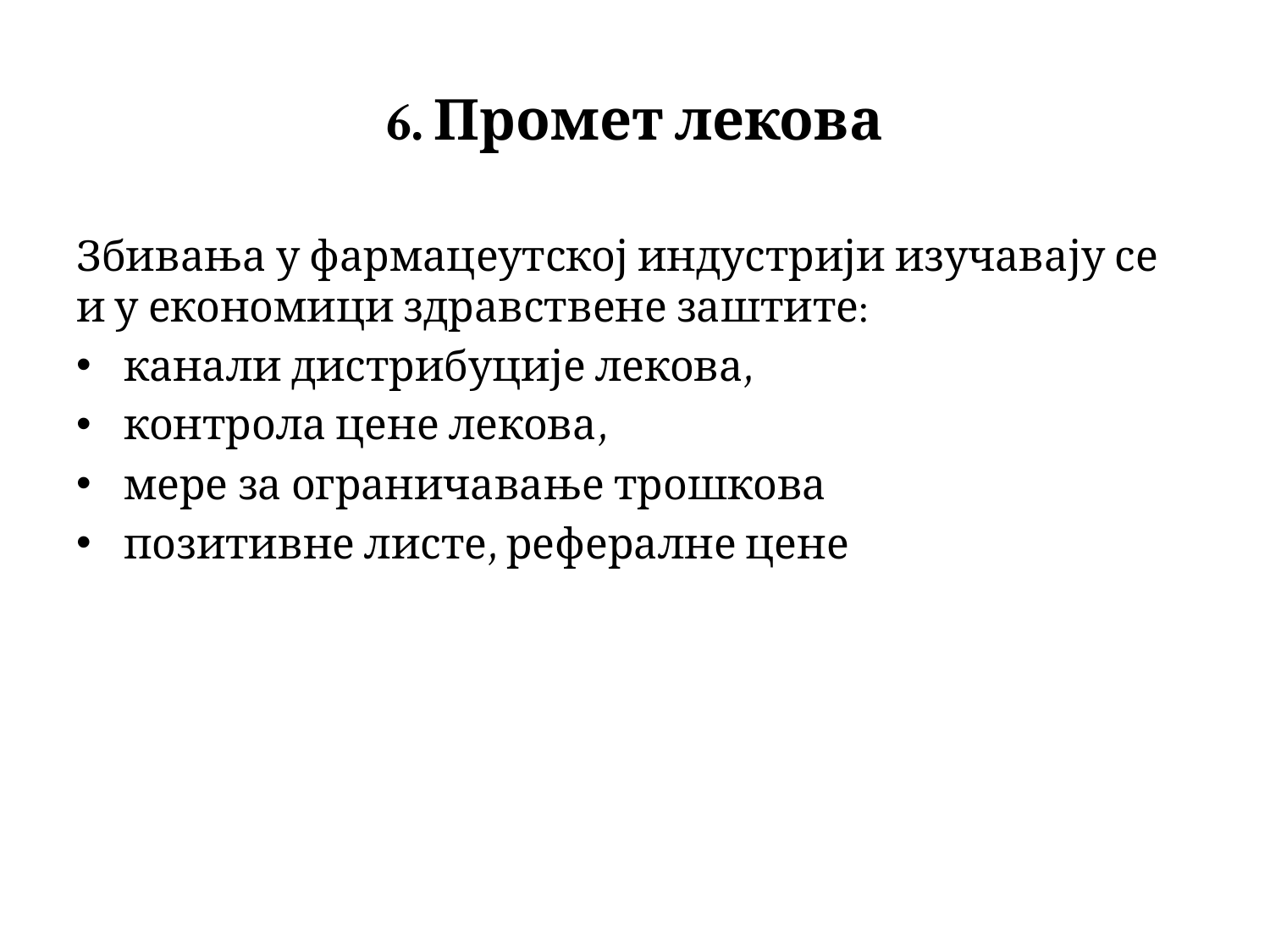

# 6. Промет лекова
Збивања у фармацеутској индустрији изучавају се и у економици здравствене заштите:
канали дистрибуције лекова,
контрола цене лекова,
мере за ограничавање трошкова
позитивне листе, рефералне цене